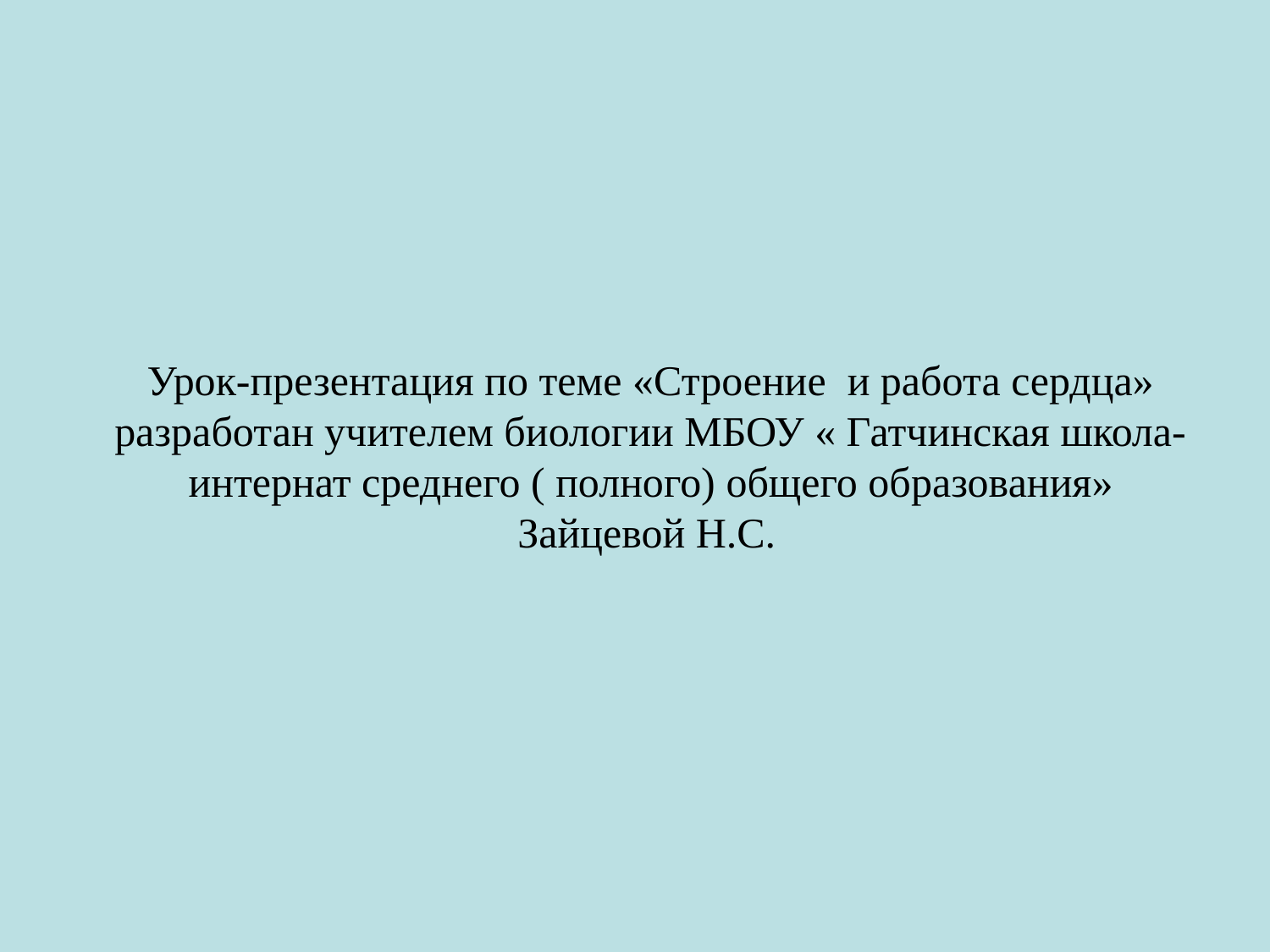

# Урок-презентация по теме «Строение  и работа сердца» разработан учителем биологии МБОУ « Гатчинская школа-интернат среднего ( полного) общего образования» Зайцевой Н.С.